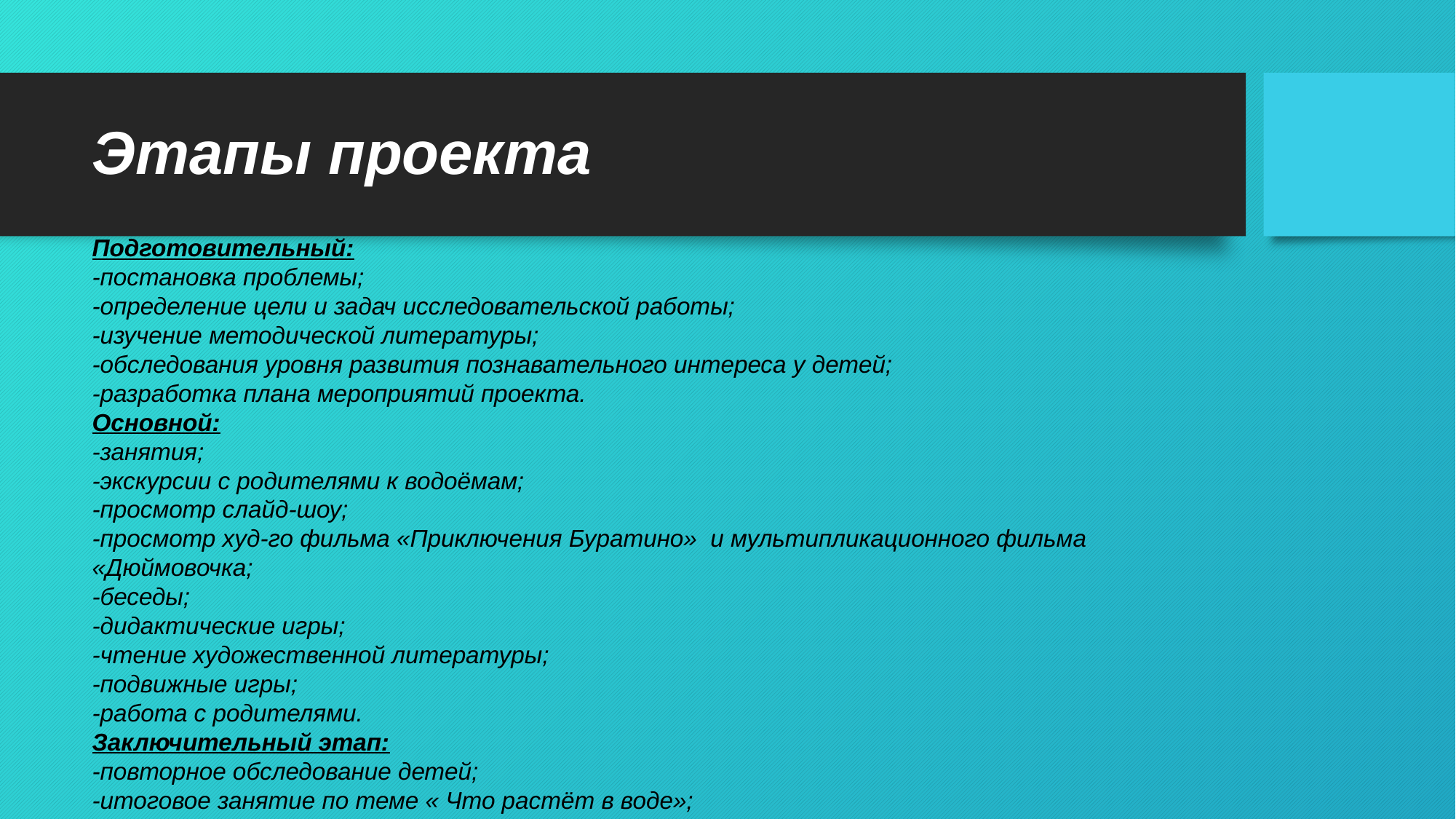

# Этапы проекта
Подготовительный:
-постановка проблемы;
-определение цели и задач исследовательской работы;
-изучение методической литературы;
-обследования уровня развития познавательного интереса у детей;
-разработка плана мероприятий проекта.
Основной:
-занятия;
-экскурсии с родителями к водоёмам;
-просмотр слайд-шоу;
-просмотр худ-го фильма «Приключения Буратино»  и мультипликационного фильма «Дюймовочка;
-беседы;
-дидактические игры;
-чтение художественной литературы;
-подвижные игры;
-работа с родителями.
Заключительный этап:
-повторное обследование детей;
-итоговое занятие по теме « Что растёт в воде»;
-создание альбома «Водные растения», организация фотовыставки, создание кол-й работы «Кувшинки».